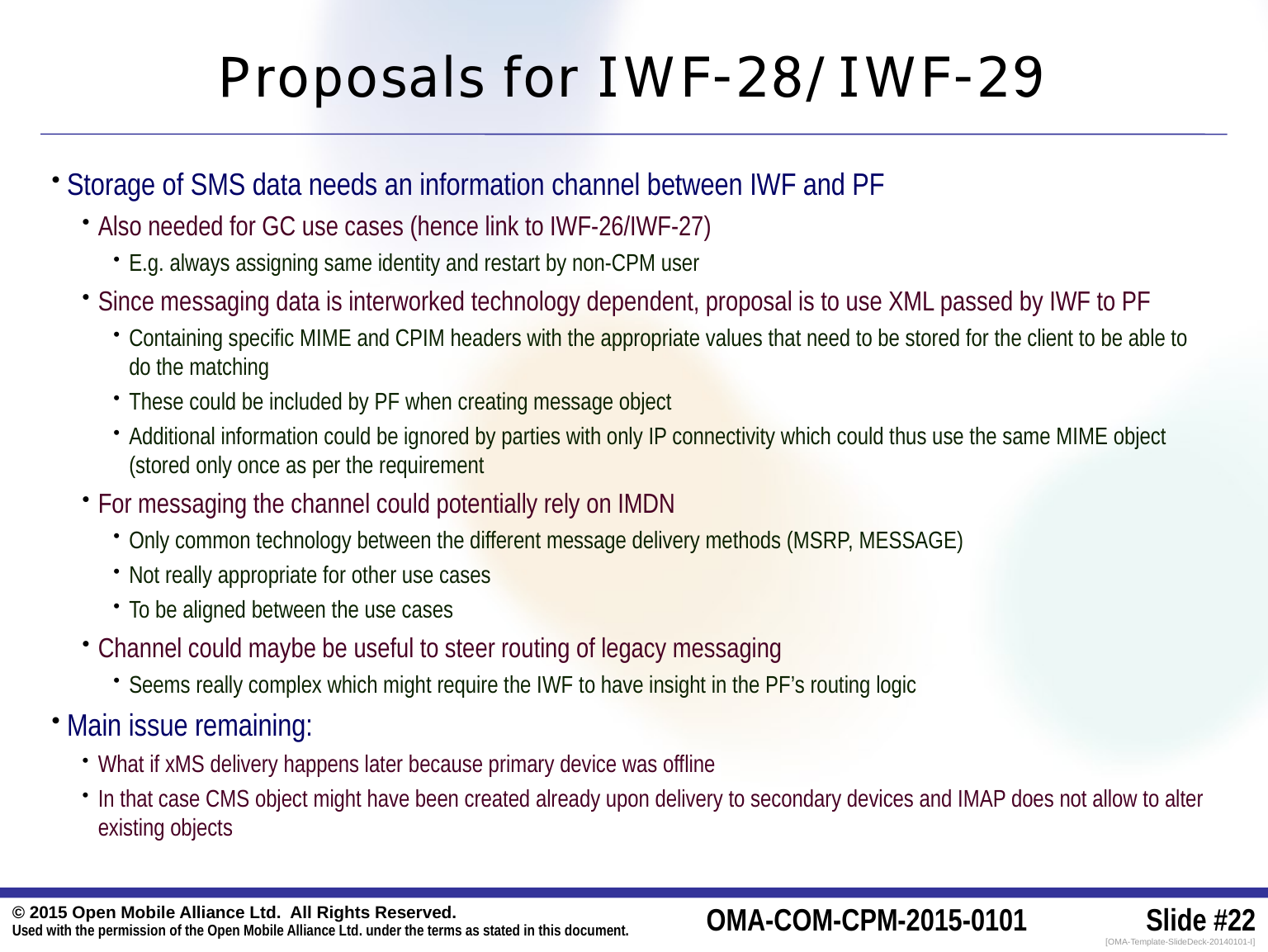

# Proposals for IWF-28/IWF-29
Storage of SMS data needs an information channel between IWF and PF
Also needed for GC use cases (hence link to IWF-26/IWF-27)
E.g. always assigning same identity and restart by non-CPM user
Since messaging data is interworked technology dependent, proposal is to use XML passed by IWF to PF
Containing specific MIME and CPIM headers with the appropriate values that need to be stored for the client to be able to do the matching
These could be included by PF when creating message object
Additional information could be ignored by parties with only IP connectivity which could thus use the same MIME object (stored only once as per the requirement
For messaging the channel could potentially rely on IMDN
Only common technology between the different message delivery methods (MSRP, MESSAGE)
Not really appropriate for other use cases
To be aligned between the use cases
Channel could maybe be useful to steer routing of legacy messaging
Seems really complex which might require the IWF to have insight in the PF’s routing logic
Main issue remaining:
What if xMS delivery happens later because primary device was offline
In that case CMS object might have been created already upon delivery to secondary devices and IMAP does not allow to alter existing objects